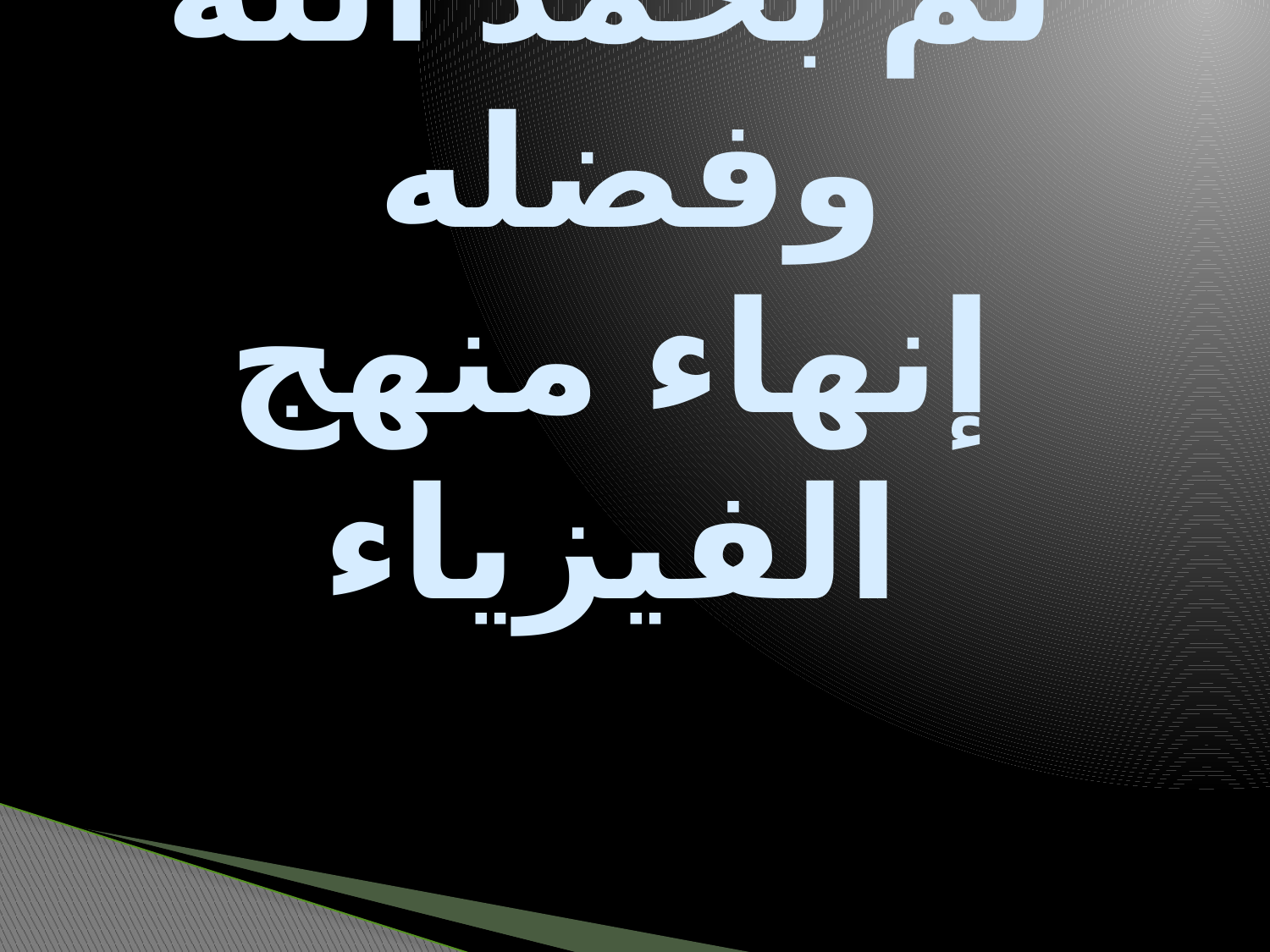

# تم بحمد الله وفضله إنهاء منهج الفيزياء